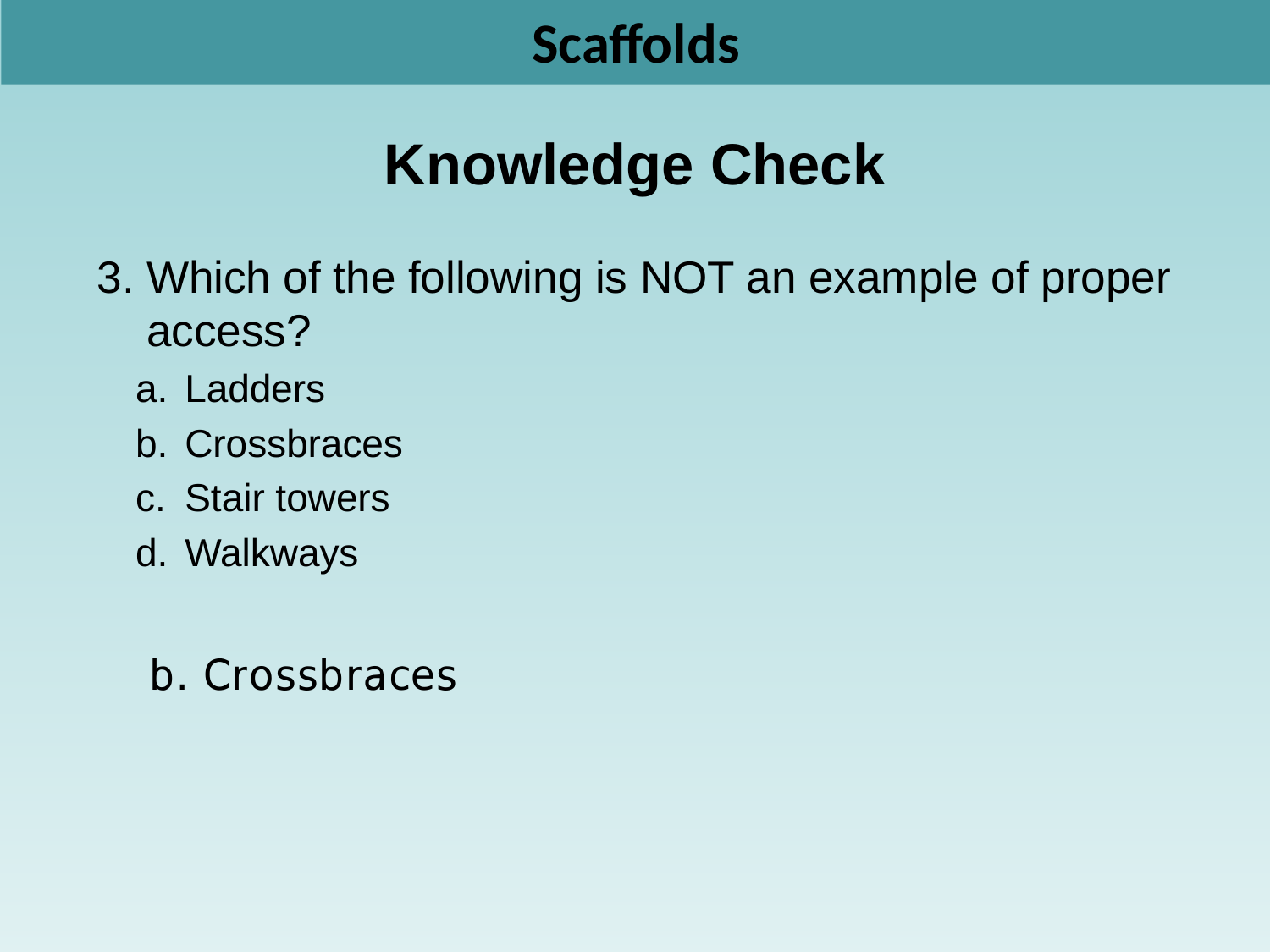

Scaffolds
# Knowledge Check
Which of the following is NOT an example of proper access?
Ladders
Crossbraces
Stair towers
Walkways

Crossbraces